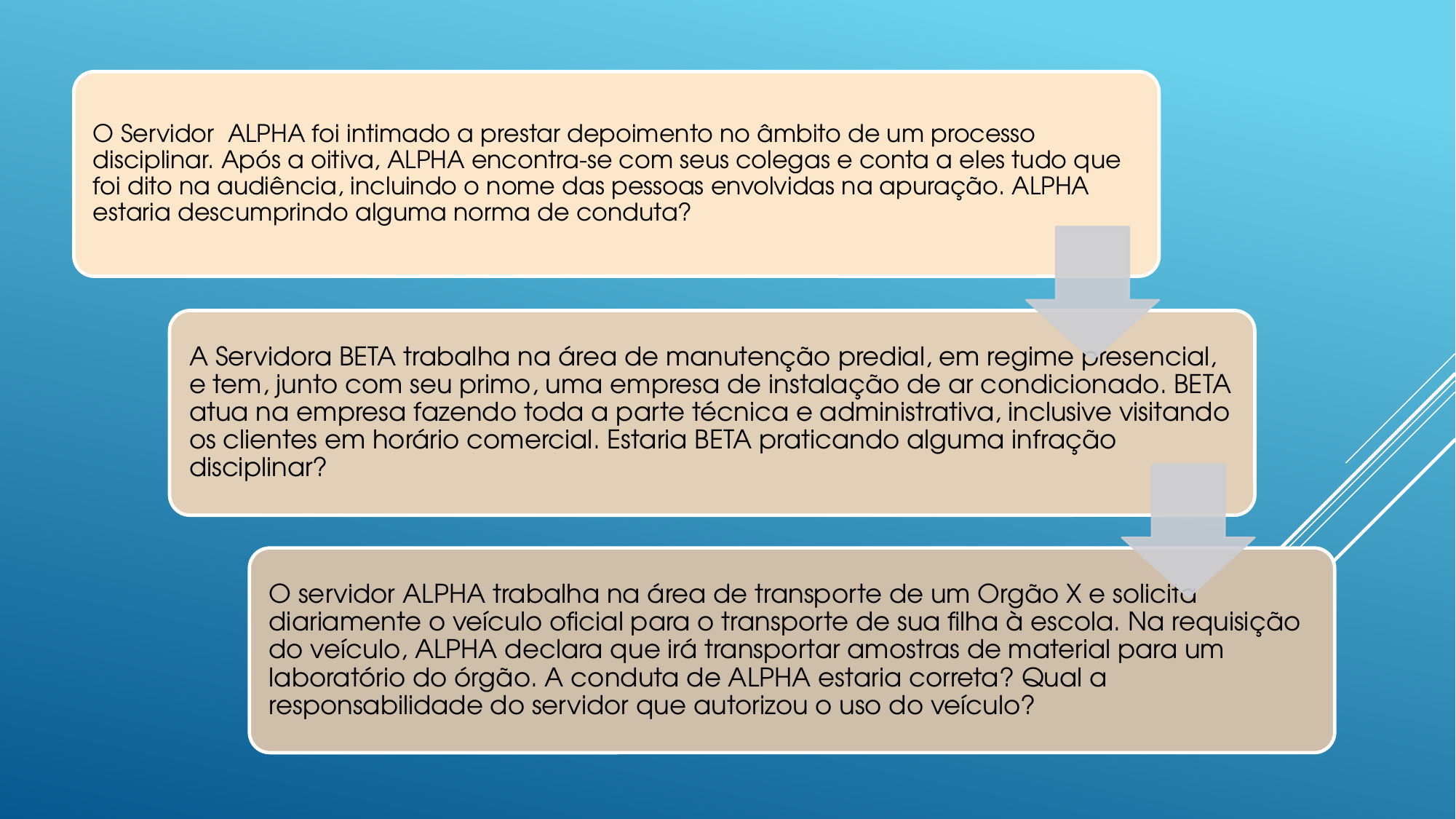

O Servidor  ALPHA foi intimado a prestar depoimento no âmbito de um processo disciplinar. Após a oitiva, ALPHA encontra-se com seus colegas e conta a eles tudo que foi dito na audiência, incluindo o nome das pessoas envolvidas na apuração. ALPHA estaria descumprindo alguma norma de conduta?
A Servidora BETA trabalha na área de manutenção predial, em regime presencial, e tem, junto com seu primo, uma empresa de instalação de ar condicionado. BETA atua na empresa fazendo toda a parte técnica e administrativa, inclusive visitando os clientes em horário comercial. Estaria BETA praticando alguma infração disciplinar?
O servidor ALPHA trabalha na área de transporte de um Orgão X e solicita diariamente o veículo oficial para o transporte de sua filha à escola. Na requisição do veículo, ALPHA declara que irá transportar amostras de material para um laboratório do órgão. A conduta de ALPHA estaria correta? Qual a responsabilidade do servidor que autorizou o uso do veículo?